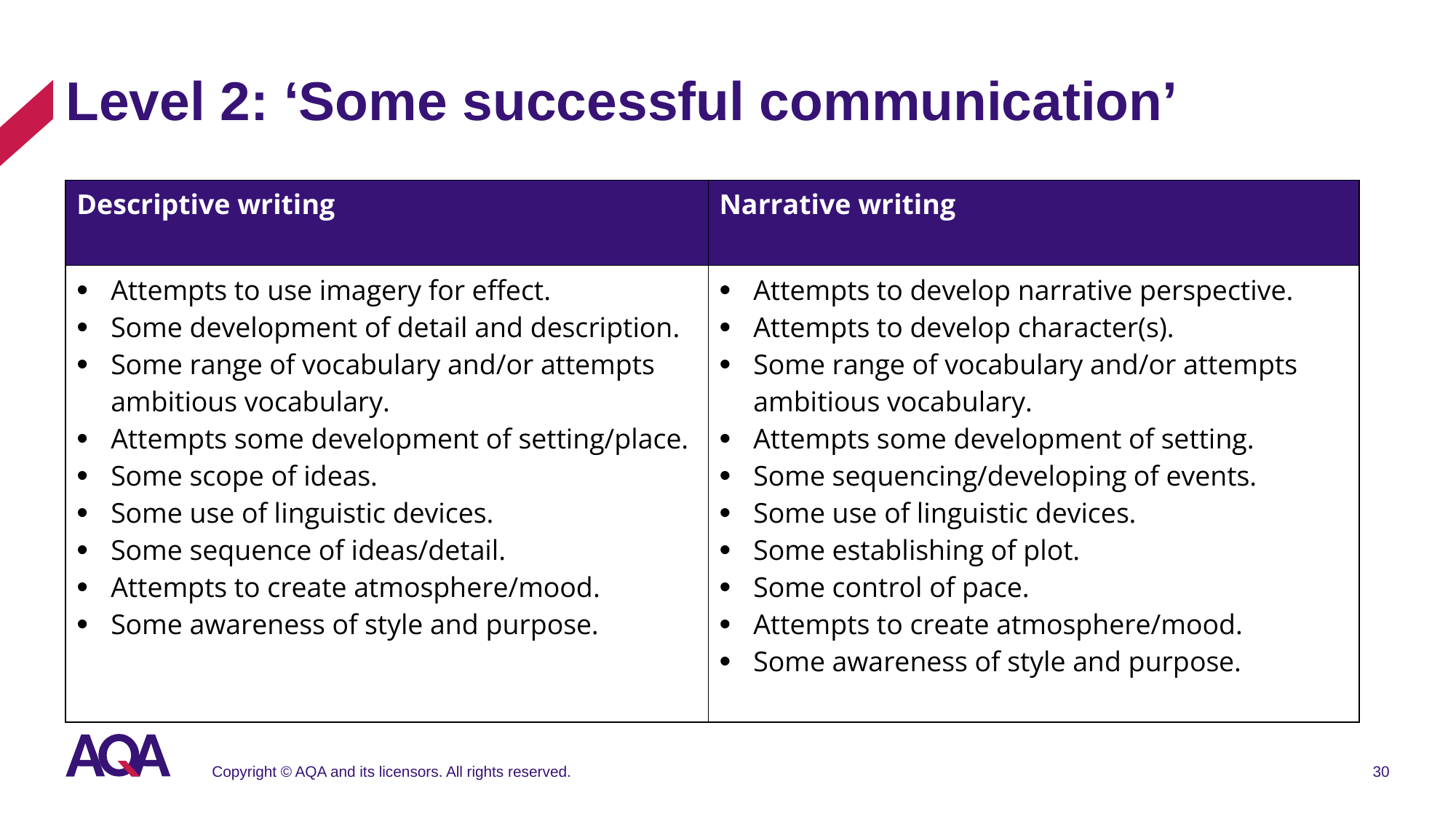

# Level 2: ‘Some successful communication’

| Descriptive writing | Narrative writing |
| --- | --- |
| Attempts to use imagery for effect. Some development of detail and description. Some range of vocabulary and/or attempts ambitious vocabulary. Attempts some development of setting/place. Some scope of ideas. Some use of linguistic devices. Some sequence of ideas/detail. Attempts to create atmosphere/mood. Some awareness of style and purpose. | Attempts to develop narrative perspective. Attempts to develop character(s). Some range of vocabulary and/or attempts ambitious vocabulary. Attempts some development of setting. Some sequencing/developing of events. Some use of linguistic devices. Some establishing of plot. Some control of pace. Attempts to create atmosphere/mood. Some awareness of style and purpose. |
Copyright © AQA and its licensors. All rights reserved.
30